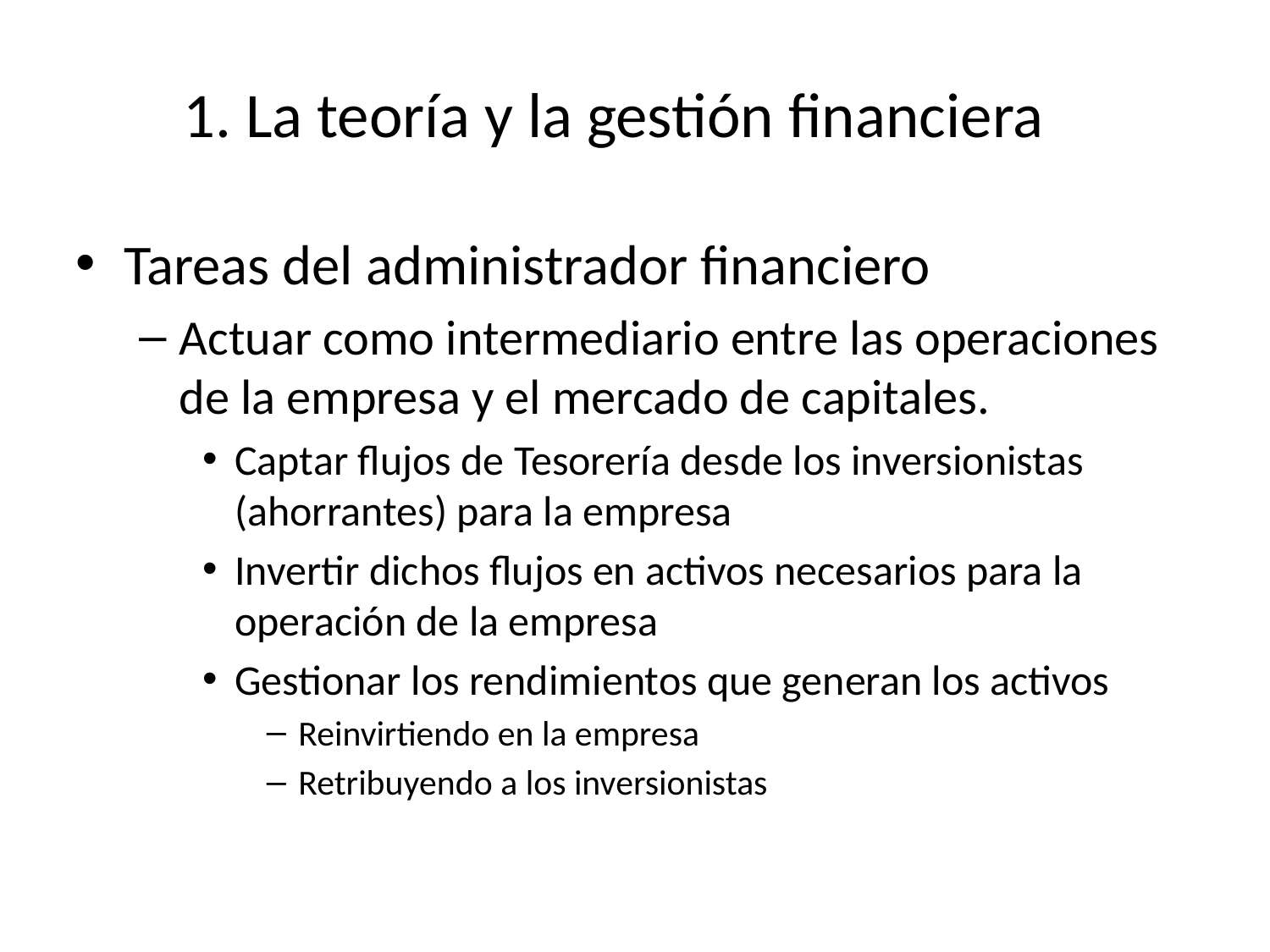

# 1. La teoría y la gestión financiera
Tareas del administrador financiero
Actuar como intermediario entre las operaciones de la empresa y el mercado de capitales.
Captar flujos de Tesorería desde los inversionistas (ahorrantes) para la empresa
Invertir dichos flujos en activos necesarios para la operación de la empresa
Gestionar los rendimientos que generan los activos
Reinvirtiendo en la empresa
Retribuyendo a los inversionistas